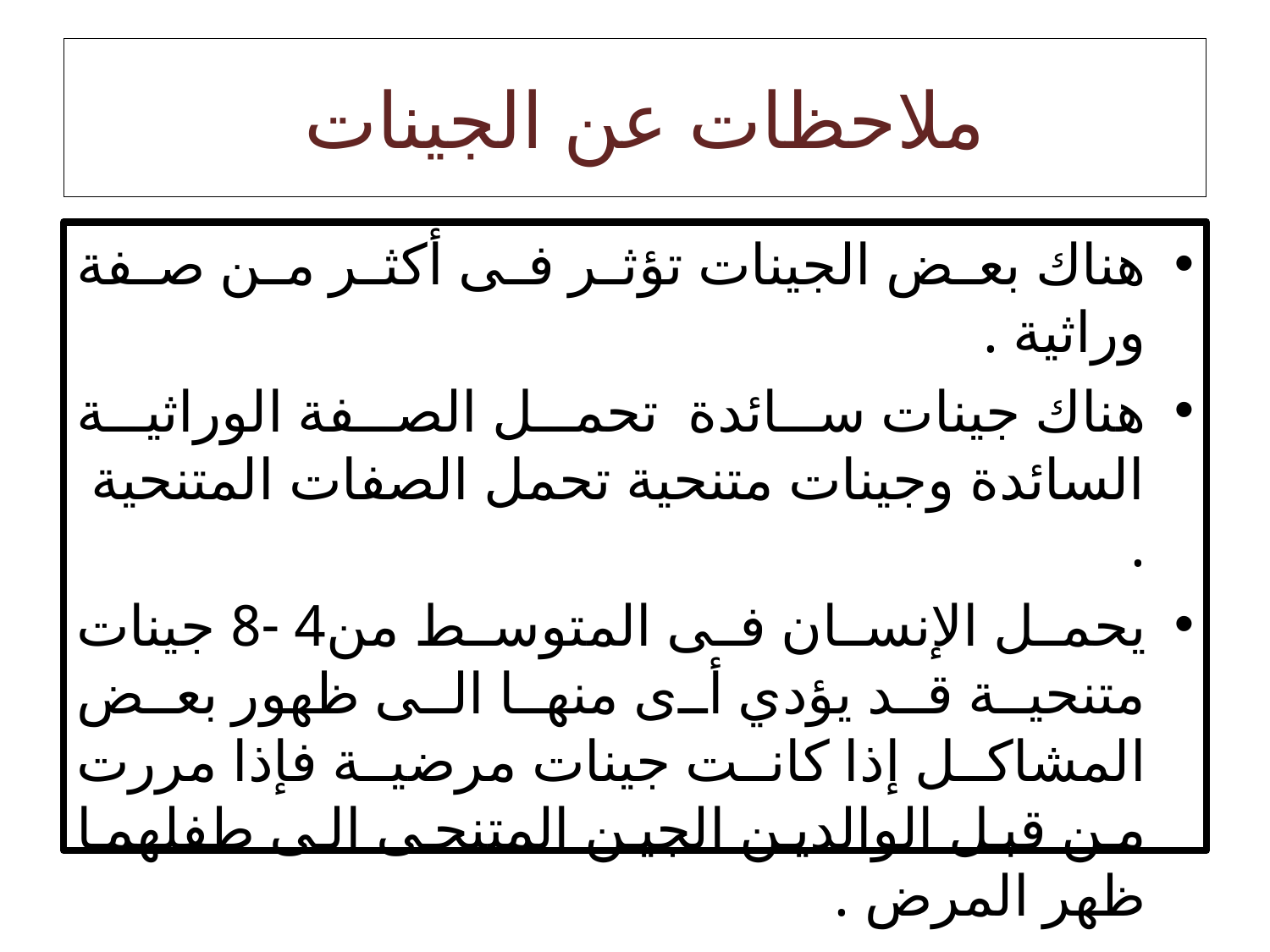

# ملاحظات عن الجينات
هناك بعض الجينات تؤثر فى أكثر من صفة وراثية .
هناك جينات سائدة  تحمل الصفة الوراثية السائدة وجينات متنحية تحمل الصفات المتنحية  .
يحمل الإنسان فى المتوسط من4 -8 جينات متنحية قد يؤدي أى منها الى ظهور بعض المشاكل إذا كانت جينات مرضية فإذا مررت من قبل الوالدين الجين المتنحى الى طفلهما ظهر المرض .